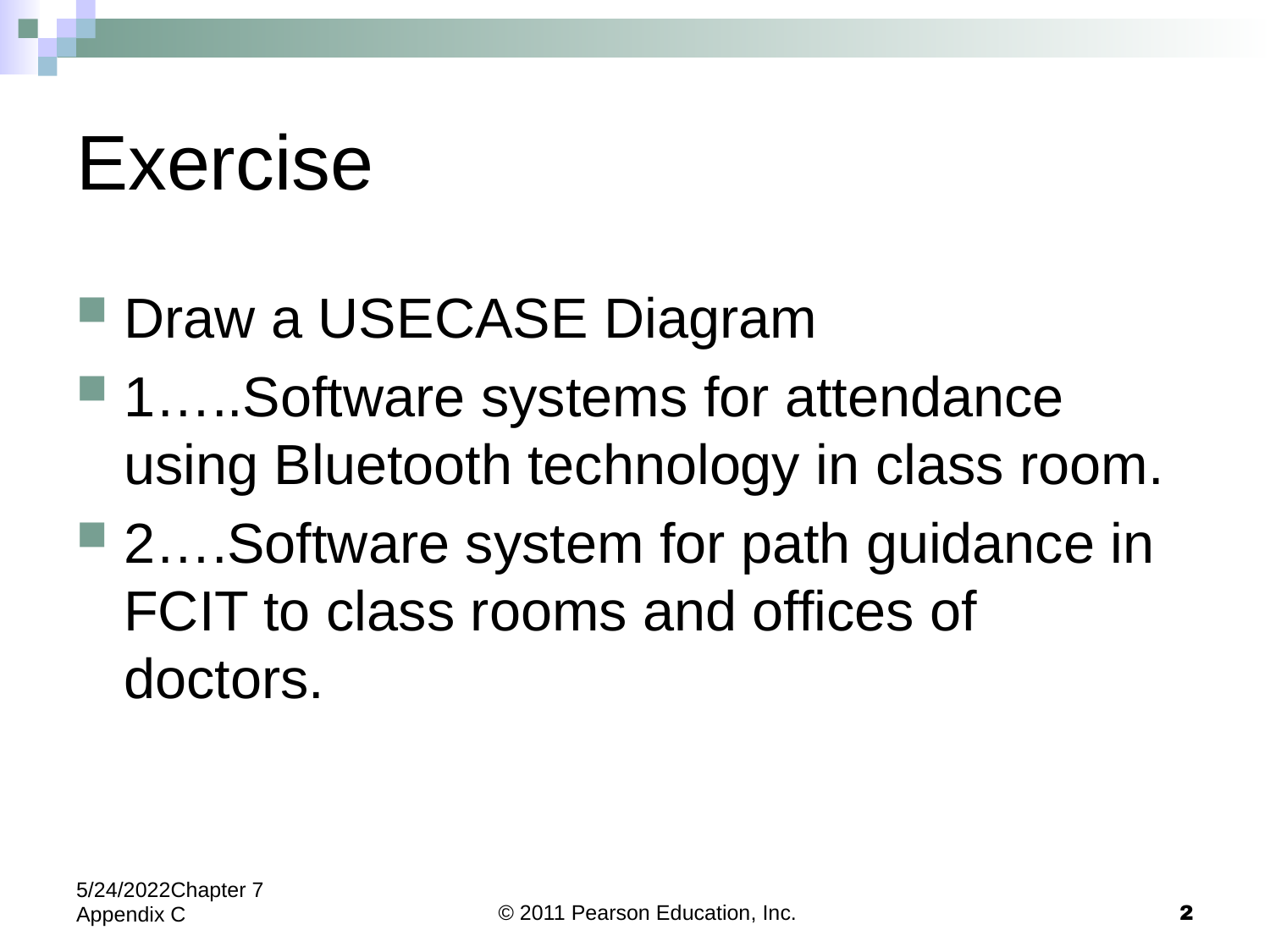

# Exercise
Draw a USECASE Diagram
1…..Software systems for attendance using Bluetooth technology in class room.
2….Software system for path guidance in FCIT to class rooms and offices of doctors.
5/24/2022Chapter 7 Appendix C
© 2011 Pearson Education, Inc.
2